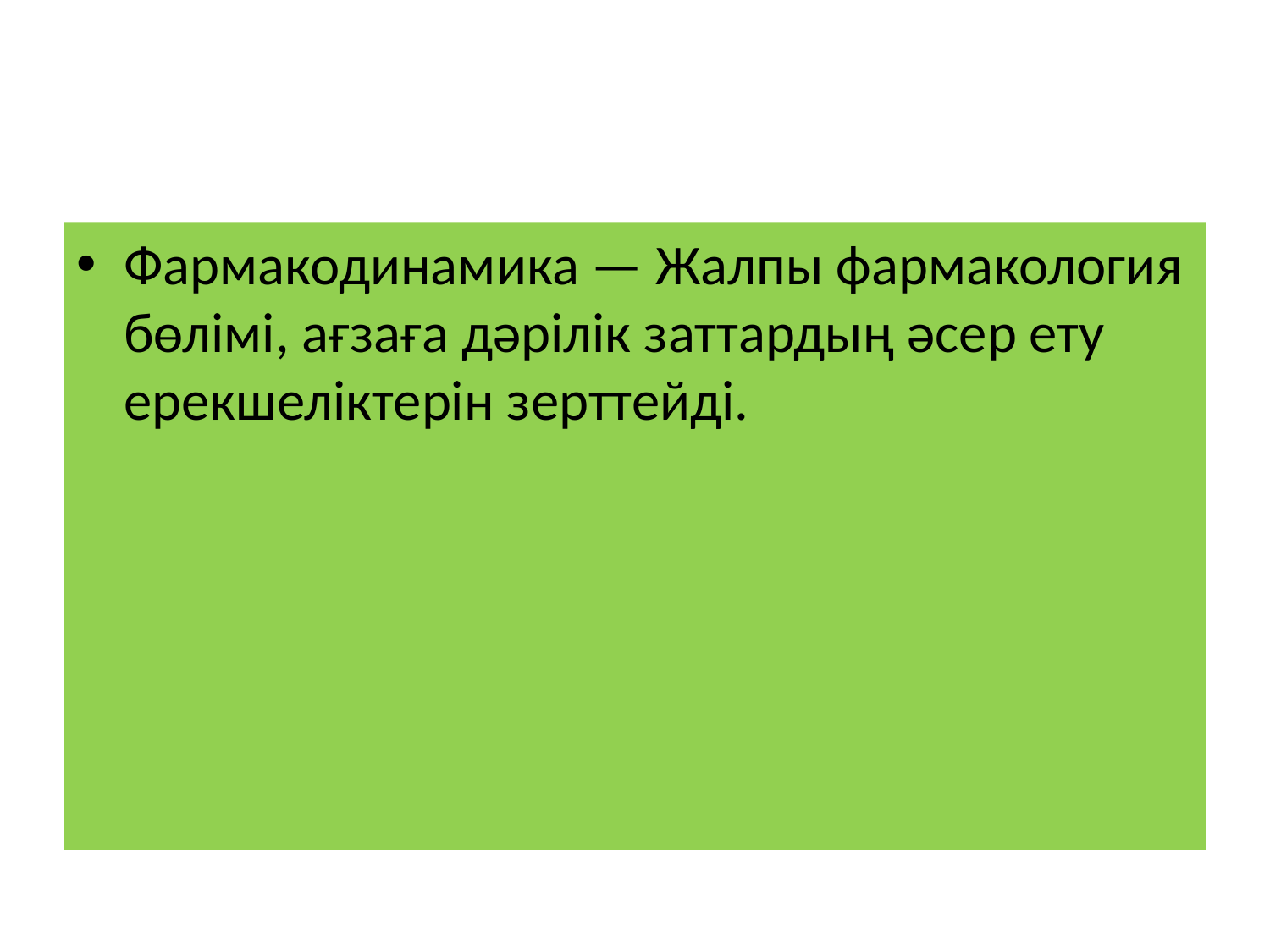

#
Фармакодинамика — Жалпы фармакология бөлімі, ағзаға дәрілік заттардың әсер ету ерекшеліктерін зерттейді.